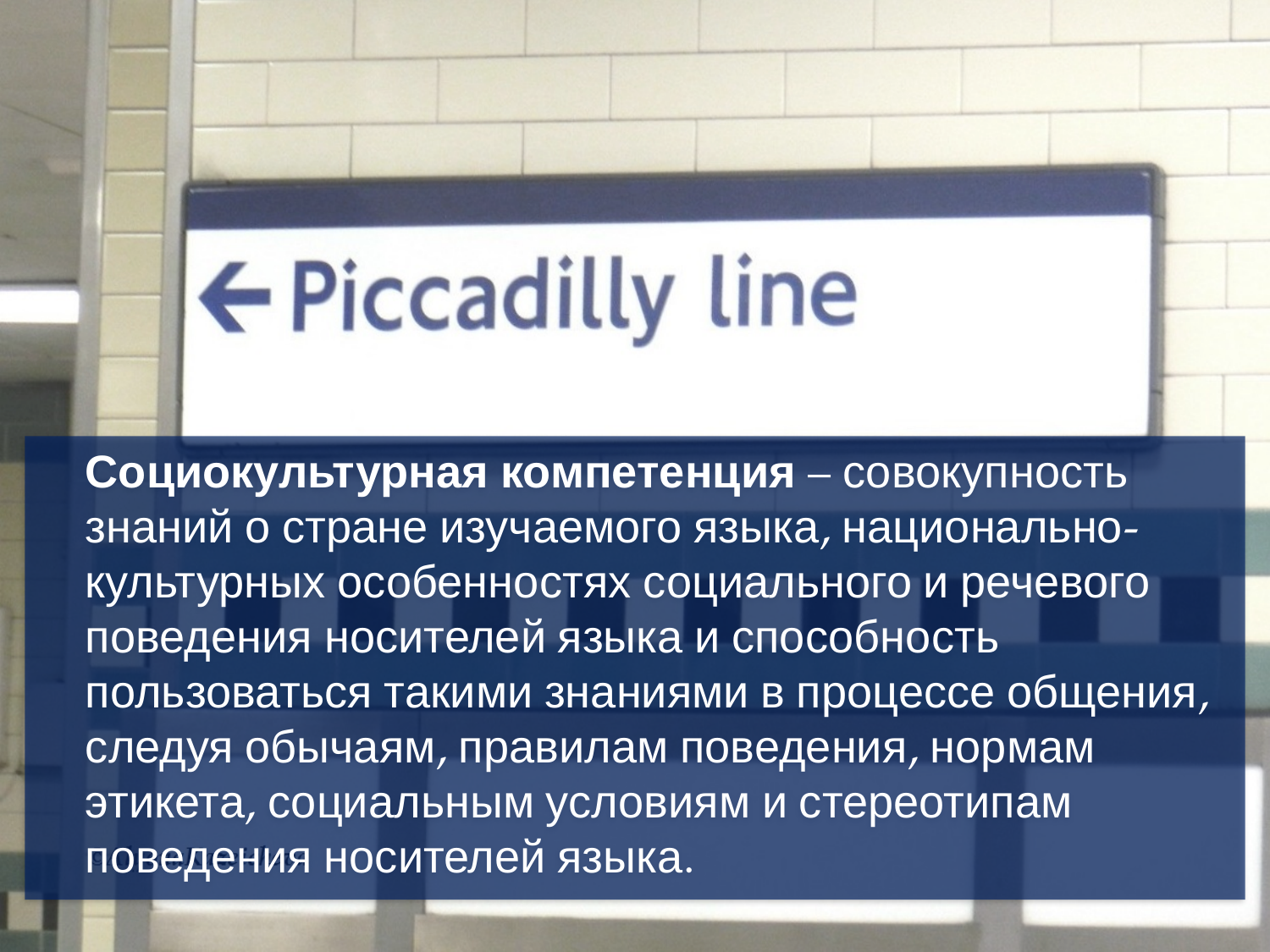

Социокультурная компетенция – совокупность знаний о стране изучаемого языка, национально-культурных особенностях социального и речевого поведения носителей языка и способность пользоваться такими знаниями в процессе общения, следуя обычаям, правилам поведения, нормам этикета, социальным условиям и стереотипам поведения носителей языка.